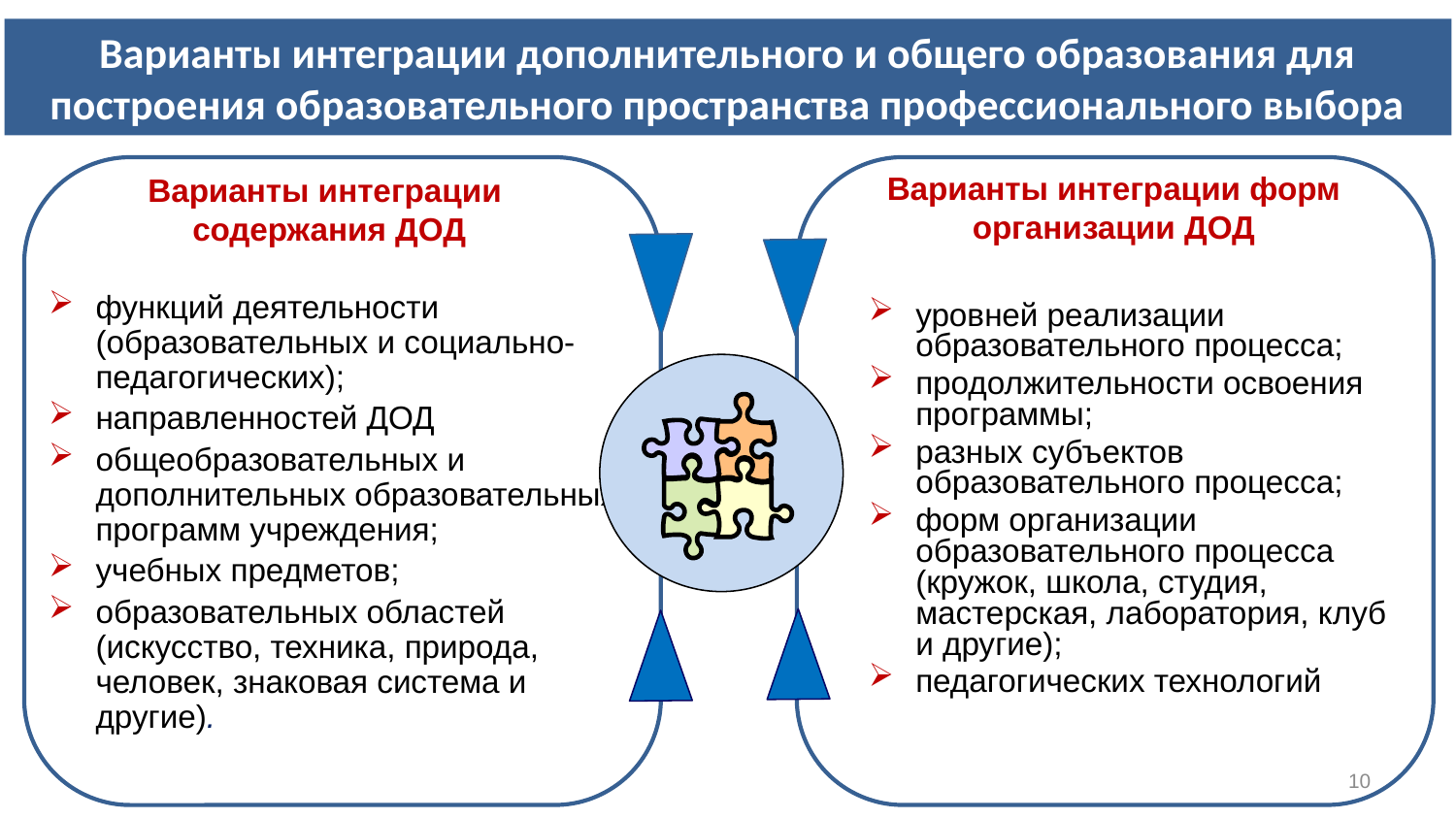

# Варианты интеграции дополнительного и общего образования для построения образовательного пространства профессионального выбора

Варианты интеграции форм организации ДОД

Варианты интеграции  содержания ДОД

функций деятельности (образовательных и социально-педагогических);
направленностей ДОД
общеобразовательных и дополнительных образовательных программ учреждения;
учебных предметов;
образовательных областей (искусство, техника, природа, человек, знаковая система и другие).
уровней реализации образовательного процесса;
продолжительности освоения программы;
разных субъектов образовательного процесса;
форм организации образовательного процесса (кружок, школа, студия, мастерская, лаборатория, клуб и другие);
педагогических технологий

10